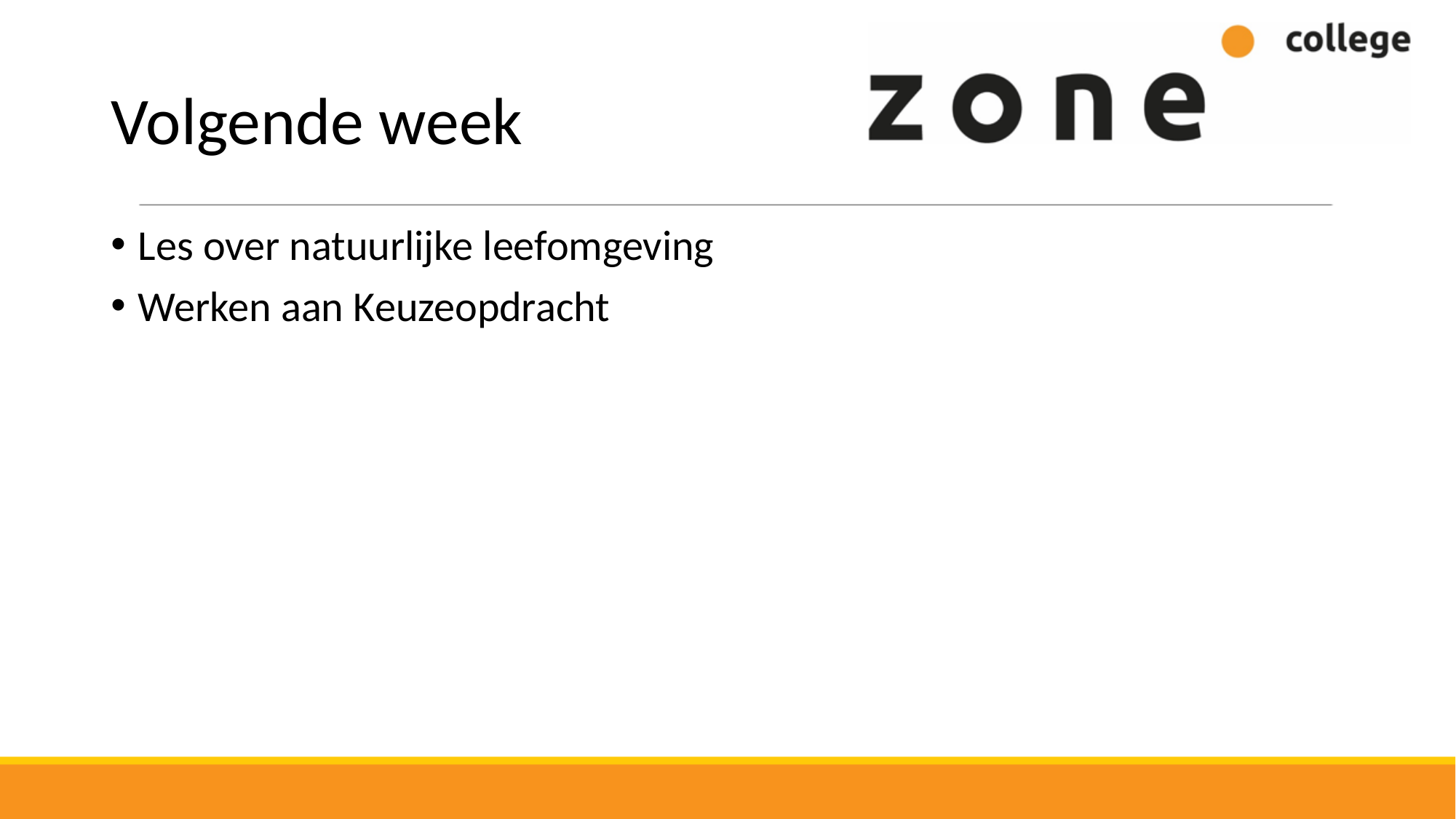

# Volgende week
Les over natuurlijke leefomgeving
Werken aan Keuzeopdracht